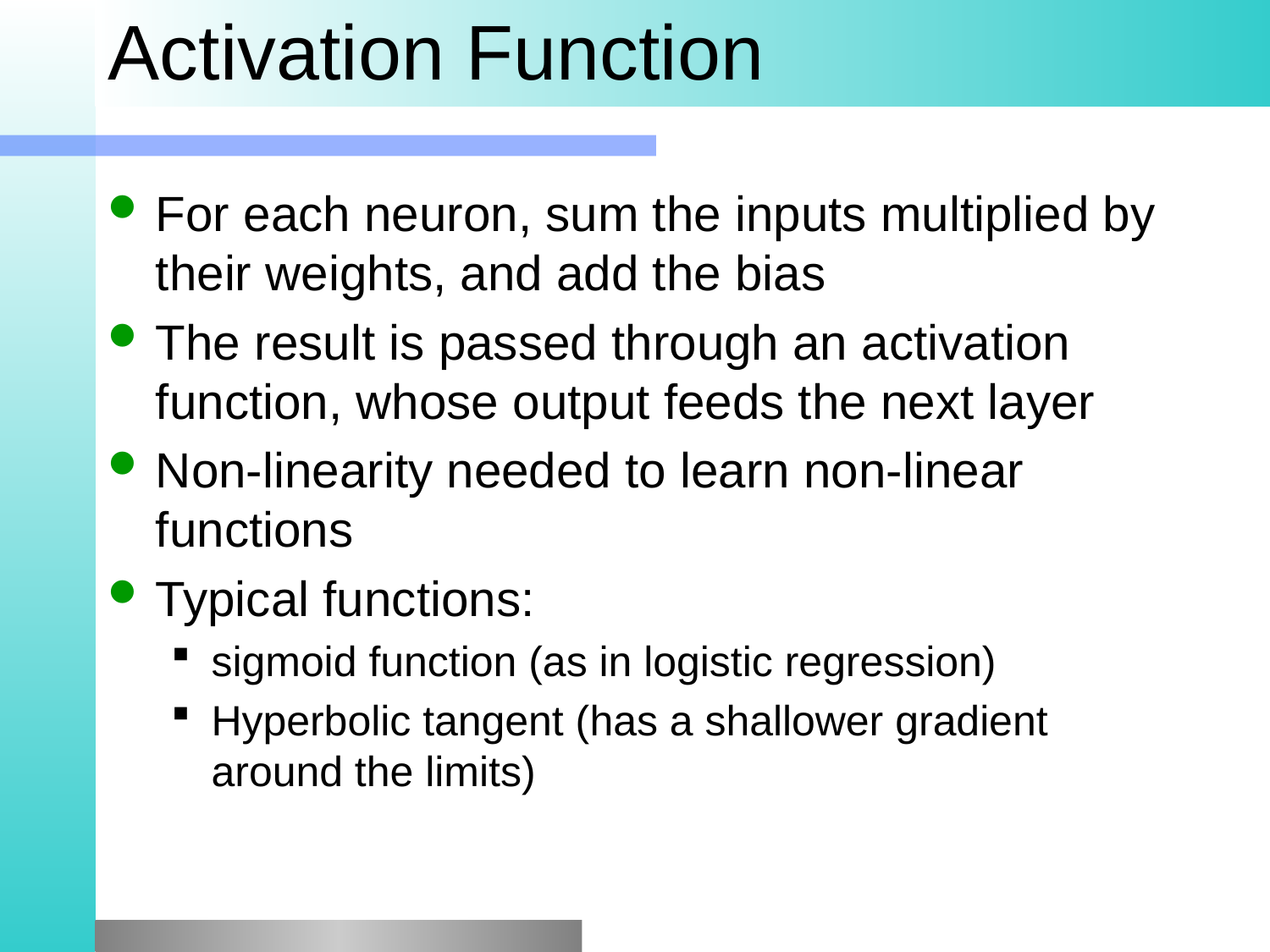

# Activation Function
For each neuron, sum the inputs multiplied by their weights, and add the bias
The result is passed through an activation function, whose output feeds the next layer
Non-linearity needed to learn non-linear functions
Typical functions:
sigmoid function (as in logistic regression)
Hyperbolic tangent (has a shallower gradient around the limits)